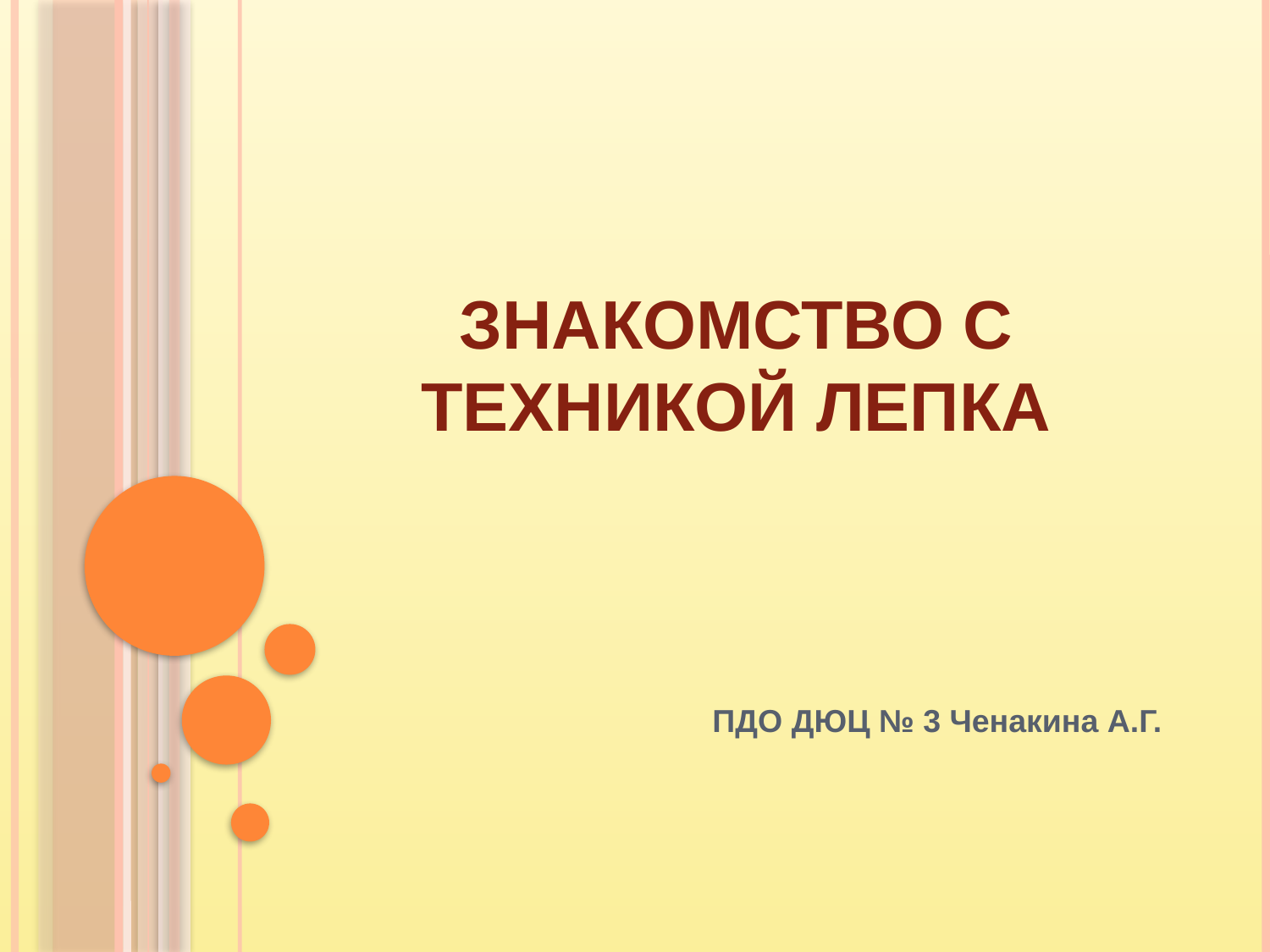

# Знакомство с техникой лепка
ПДО ДЮЦ № 3 Ченакина А.Г.